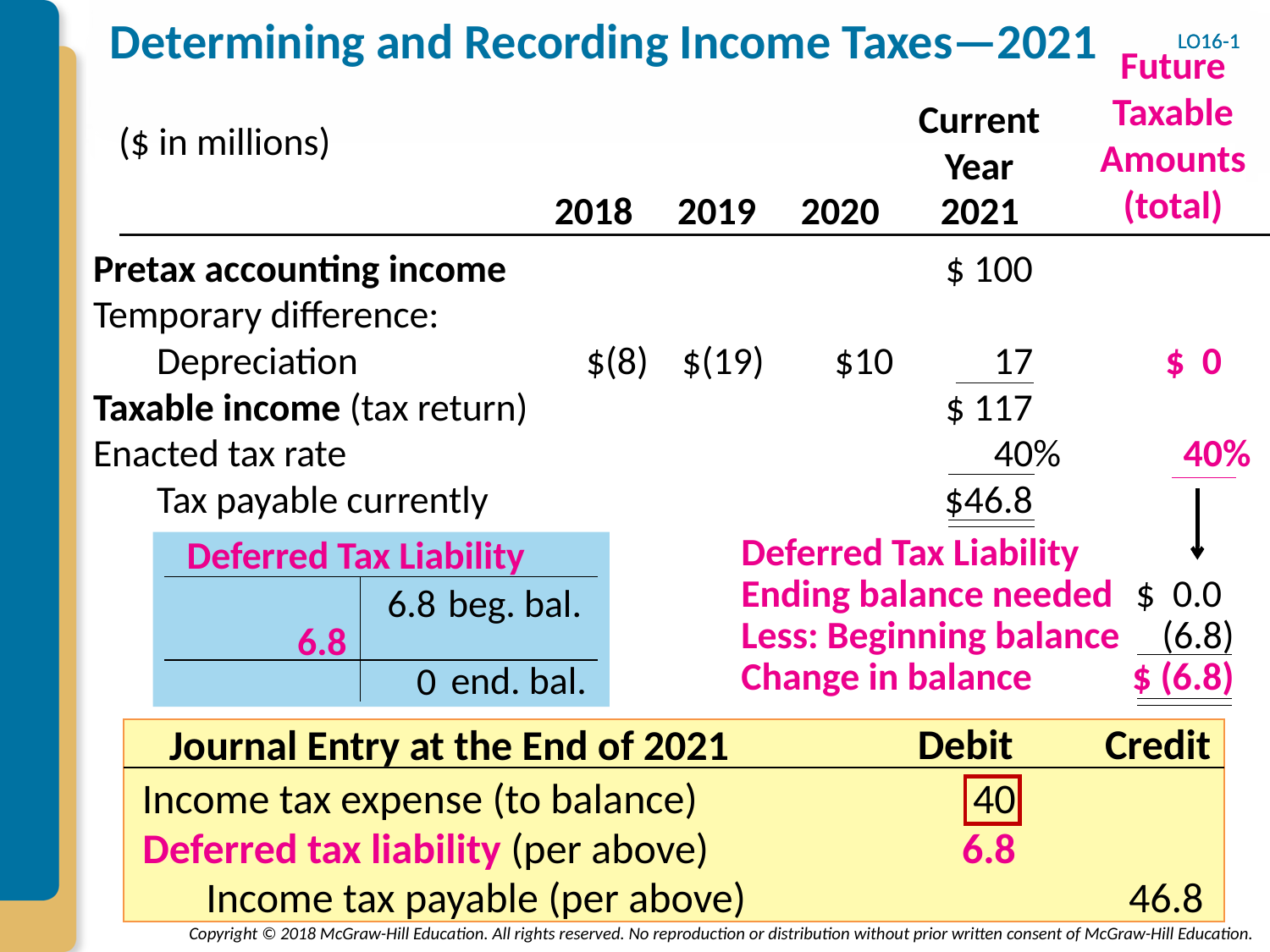

# Determining and Recording Income Taxes—2021
LO16-1
LO16-1
Future Taxable
Amounts (total)
Current Year
($ in millions)

2018
2019
2020
2021
Pretax accounting income
$ 100
Temporary difference:
Depreciation
$(8)
$(19)
$10
17
$  0
Taxable income (tax return)
$ 117
Enacted tax rate
40%
40%
Tax payable currently
$46.8
Deferred Tax Liability
Deferred Tax Liability

Ending balance needed
$  0.0
6.8
beg. bal.
Less: Beginning balance
(6.8)
6.8
Change in balance
$ (6.8)
0
end. bal.
Debit
Credit
Journal Entry at the End of 2021

Income tax expense (to balance)
40

Deferred tax liability (per above)
6.8
Income tax payable (per above)
46.8